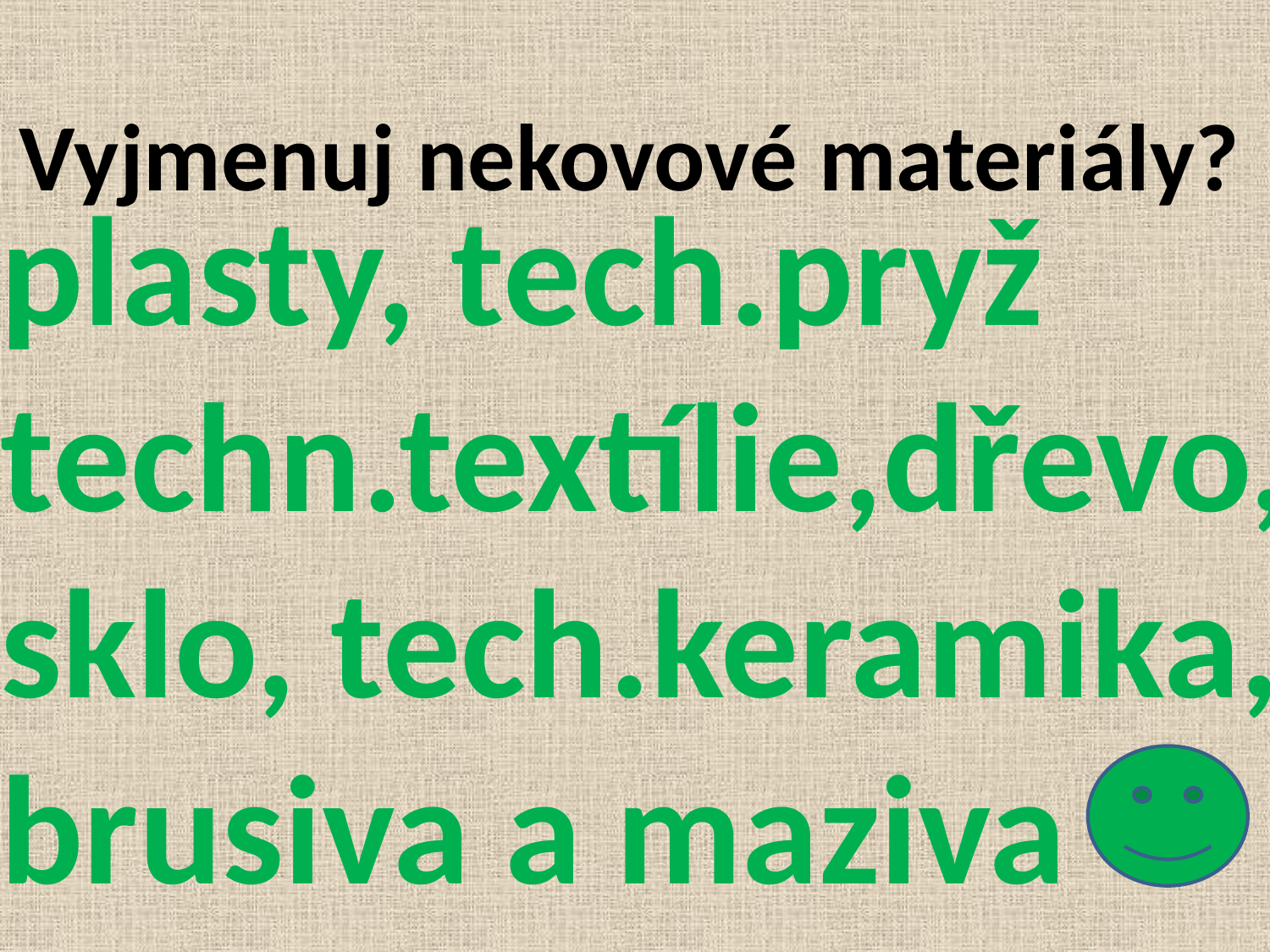

Vyjmenuj nekovové materiály?

plasty, tech.pryž
techn.textílie,dřevo,
sklo, tech.keramika,
brusiva a maziva